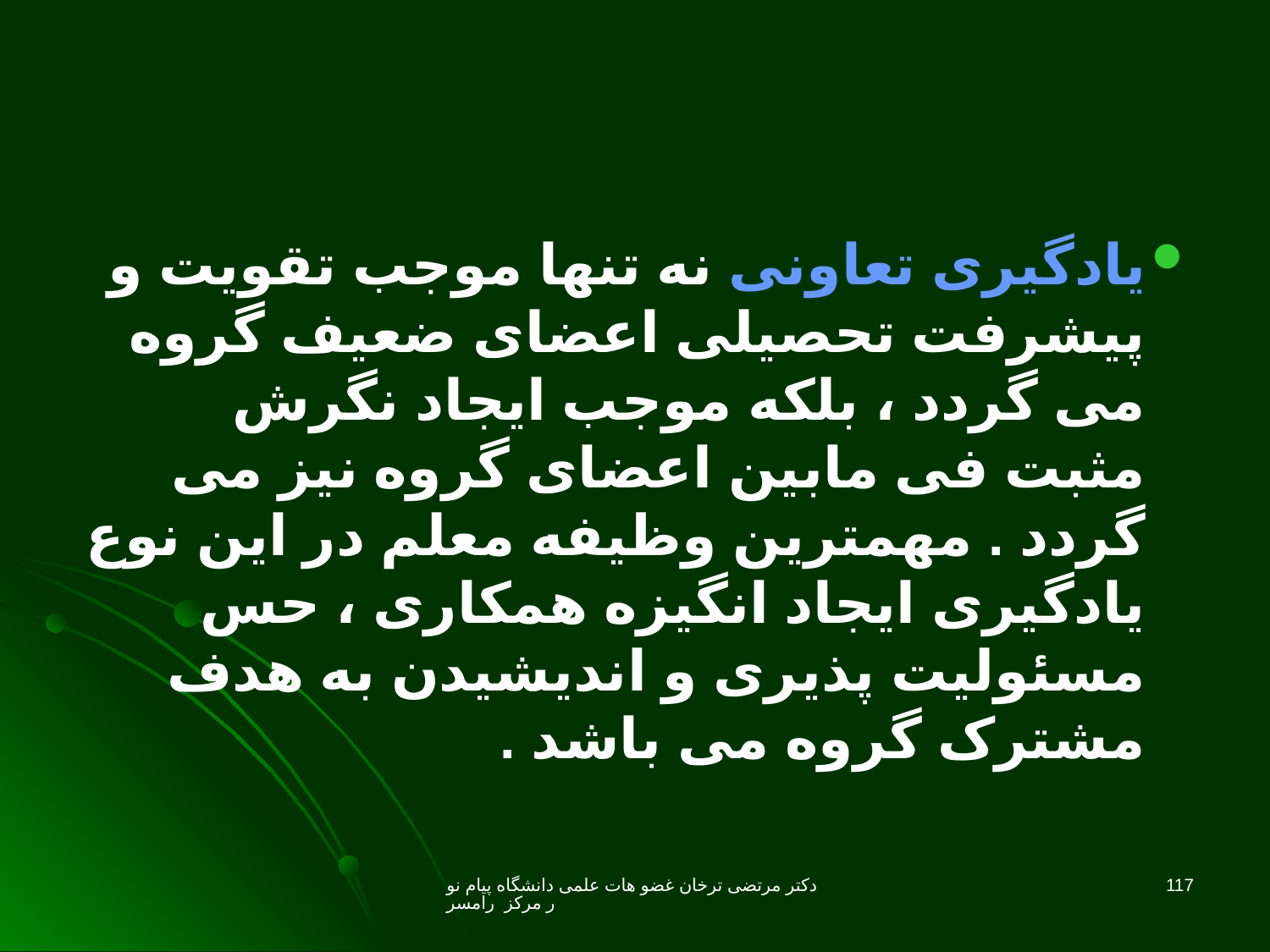

یادگیری تعاونی نه تنها موجب تقویت و پیشرفت تحصیلی اعضای ضعیف گروه می گردد ، بلکه موجب ایجاد نگرش مثبت فی مابین اعضای گروه نیز می گردد . مهمترین وظیفه معلم در این نوع یادگیری ایجاد انگیزه همکاری ، حس مسئولیت پذیری و اندیشیدن به هدف مشترک گروه می باشد .
دکتر مرتضی ترخان غضو هات علمی دانشگاه پیام نور مرکز رامسر
117